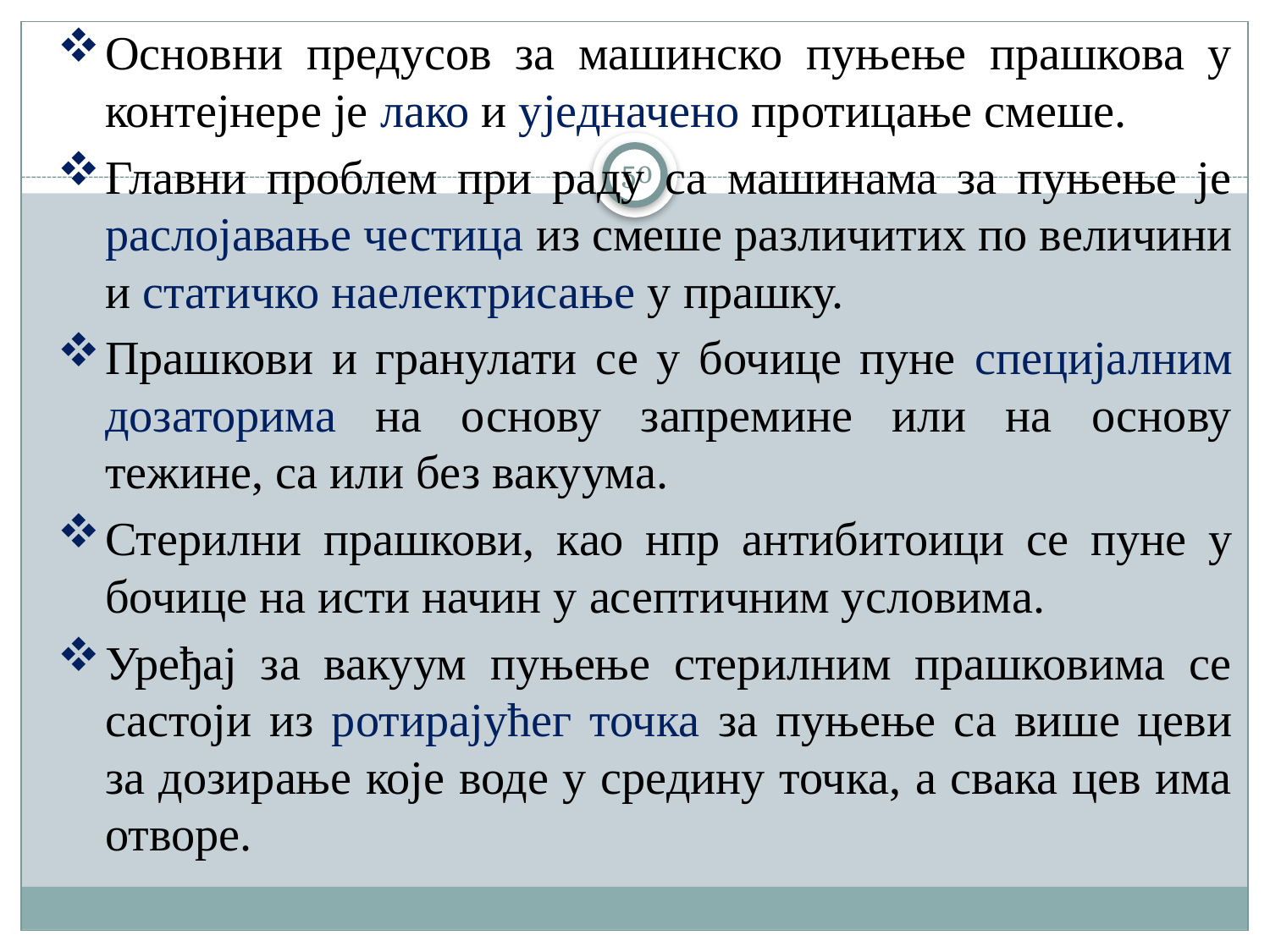

Основни предусов за машинско пуњење прашкова у контејнере је лако и уједначено протицање смеше.
Главни проблем при раду са машинама за пуњење је раслојавање честица из смеше различитих по величини и статичко наелектрисање у прашку.
Прашкови и гранулати се у бочице пуне специјалним дозаторима на основу запремине или на основу тежине, са или без вакуума.
Стерилни прашкови, као нпр антибитоици се пуне у бочице на исти начин у асептичним условима.
Уређај за вакуум пуњење стерилним прашковима се састоји из ротирајућег точка за пуњење са више цеви за дозирање које воде у средину точка, а свака цев има отворе.

50